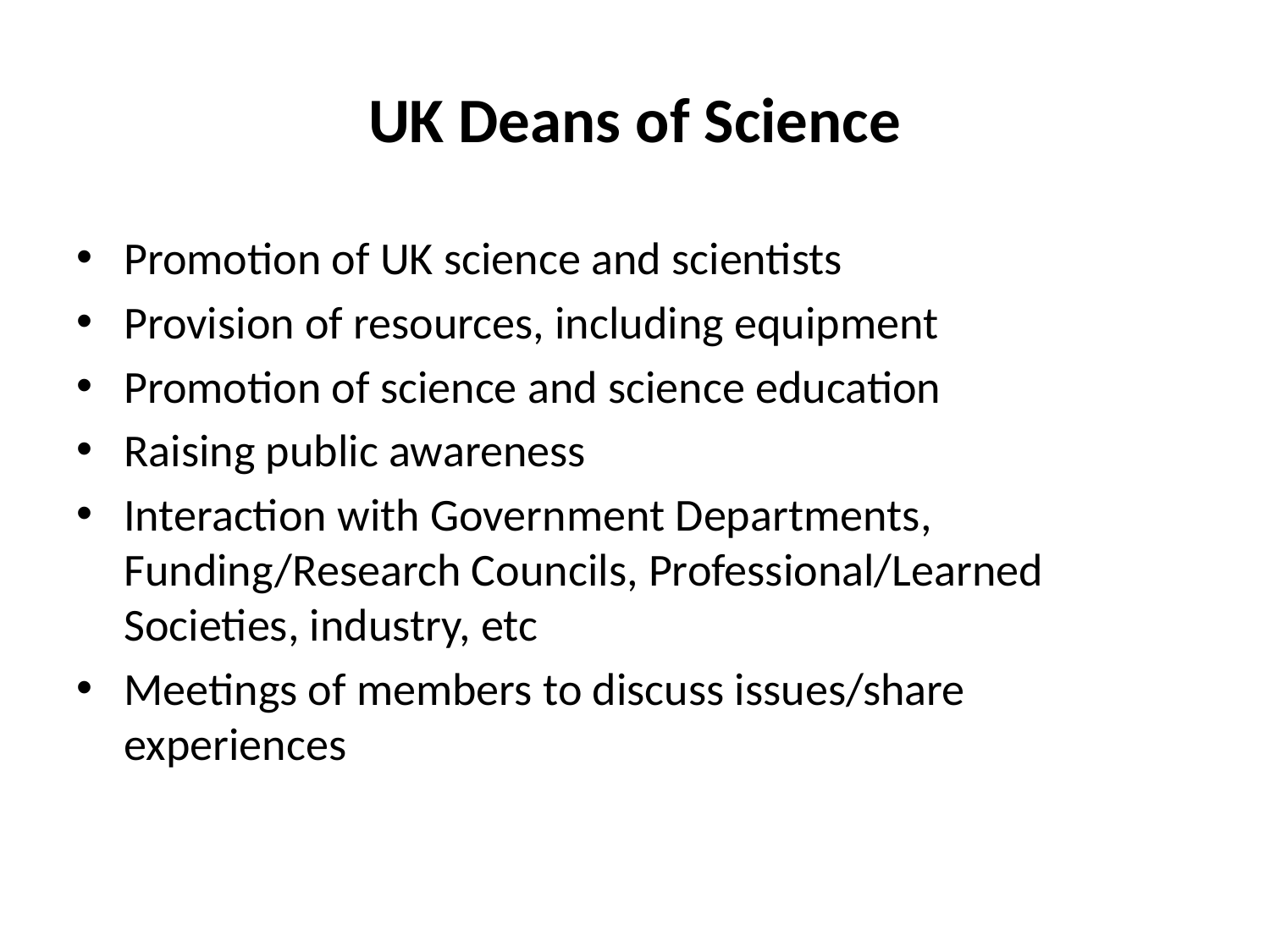

# UK Deans of Science
Promotion of UK science and scientists
Provision of resources, including equipment
Promotion of science and science education
Raising public awareness
Interaction with Government Departments, Funding/Research Councils, Professional/Learned Societies, industry, etc
Meetings of members to discuss issues/share experiences